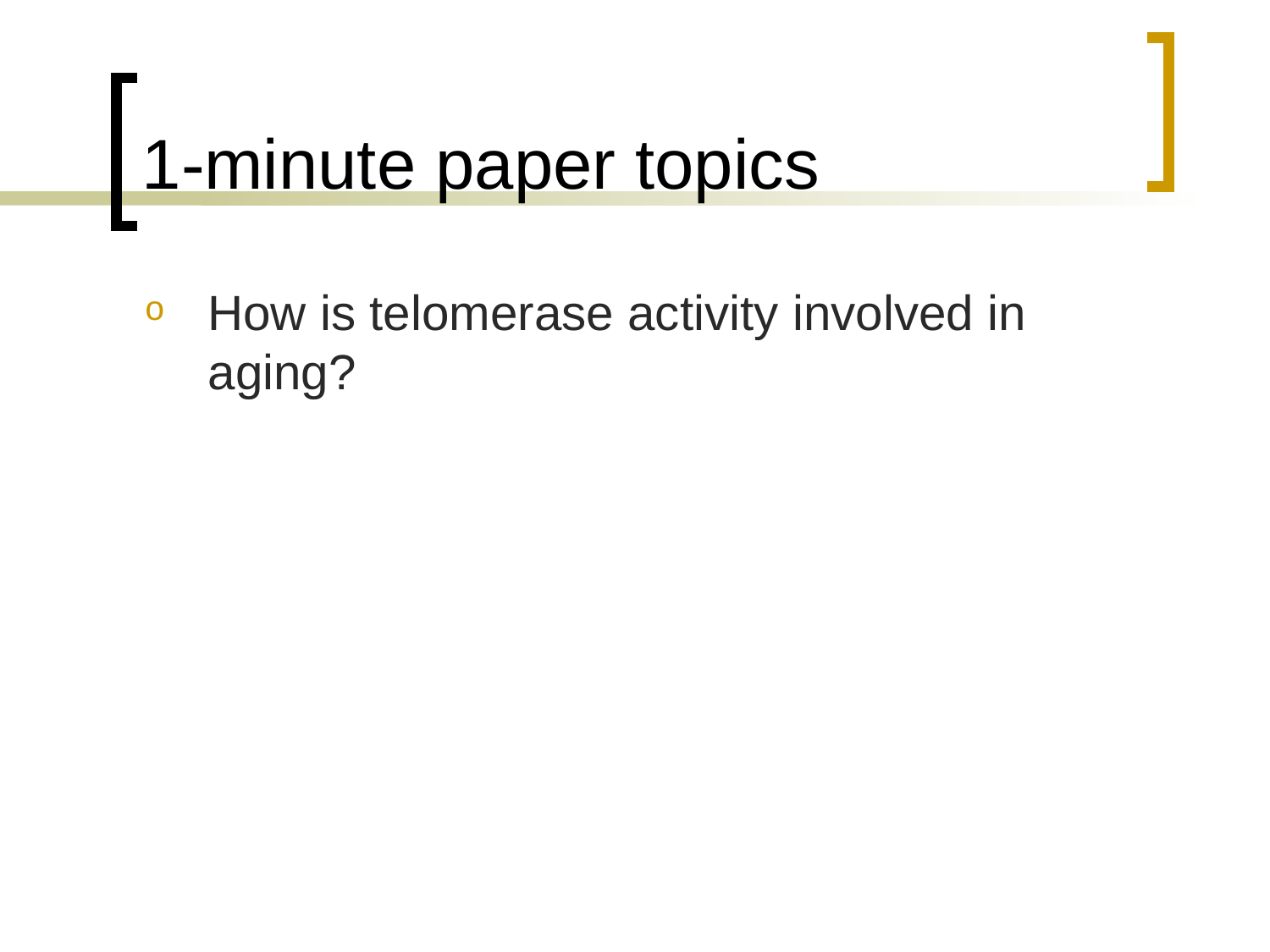

# 1-minute paper topics
How is telomerase activity involved in aging?